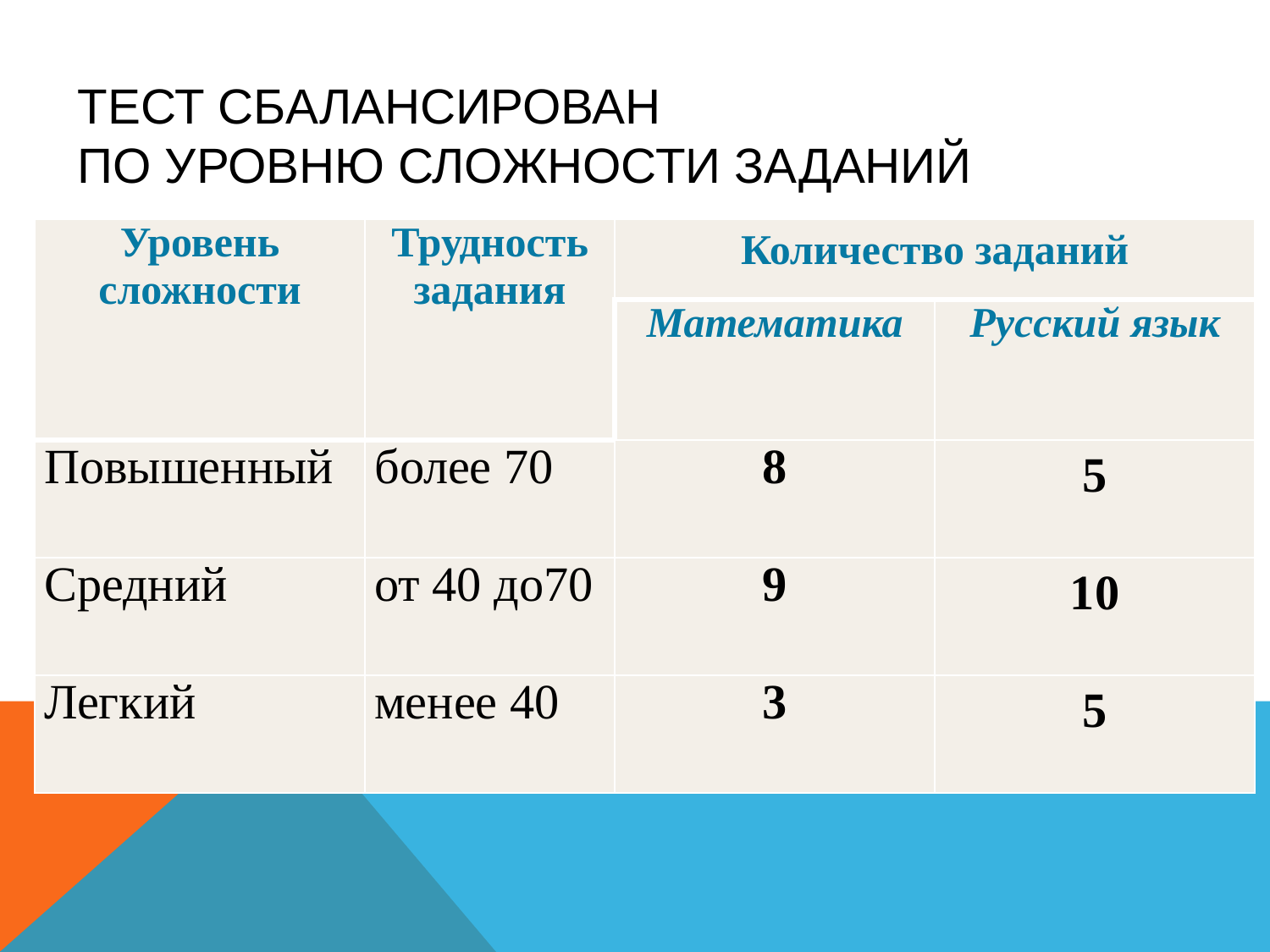

# тест сбалансирован по уровню сложности заданий
| Уровень сложности | Трудность задания | Количество заданий |  |
| --- | --- | --- | --- |
|  |  | Математика | Русский язык |
| Повышенный | более 70 | 8 | 5 |
| Средний | от 40 до70 | 9 | 10 |
| Легкий | менее 40 | 3 | 5 |